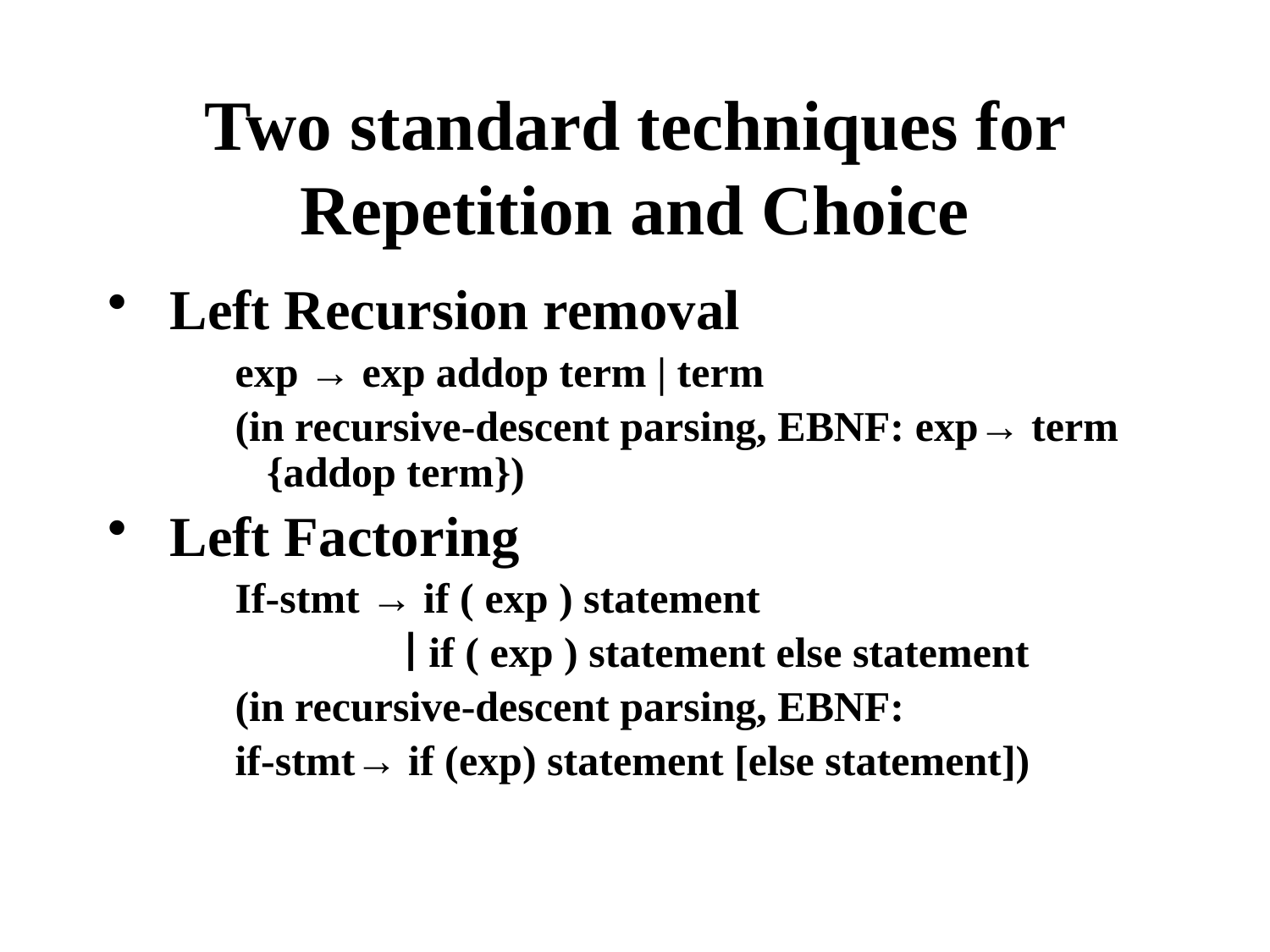

# Two standard techniques for Repetition and Choice
 Left Recursion removal
exp → exp addop term | term
(in recursive-descent parsing, EBNF: exp→ term {addop term})
 Left Factoring
If-stmt → if ( exp ) statement
                ∣ if ( exp ) statement else statement
(in recursive-descent parsing, EBNF:
if-stmt→ if (exp) statement [else statement])